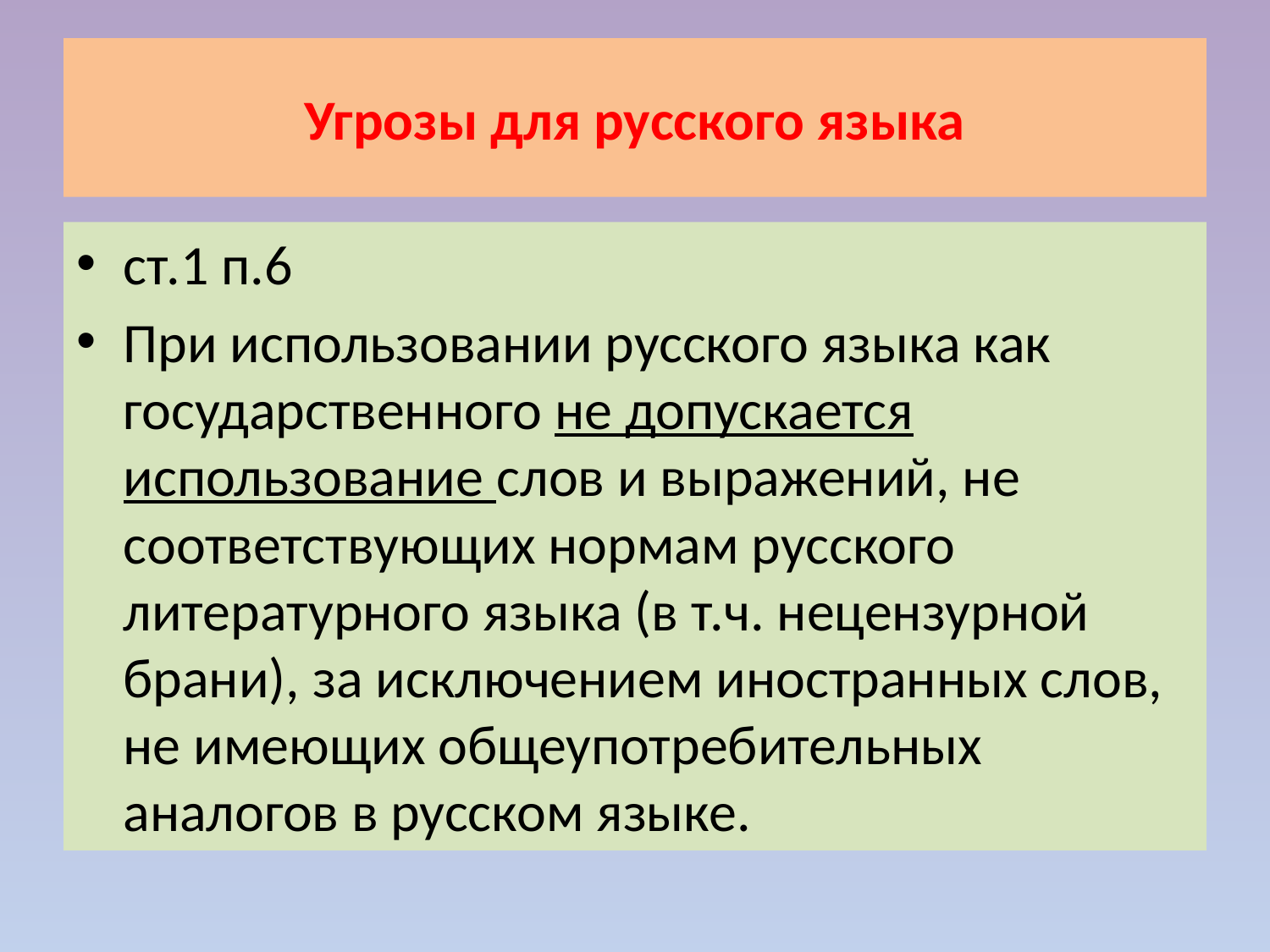

# Угрозы для русского языка
ст.1 п.6
При использовании русского языка как государственного не допускается использование слов и выражений, не соответствующих нормам русского литературного языка (в т.ч. нецензурной брани), за исключением иностранных слов, не имеющих общеупотребительных аналогов в русском языке.